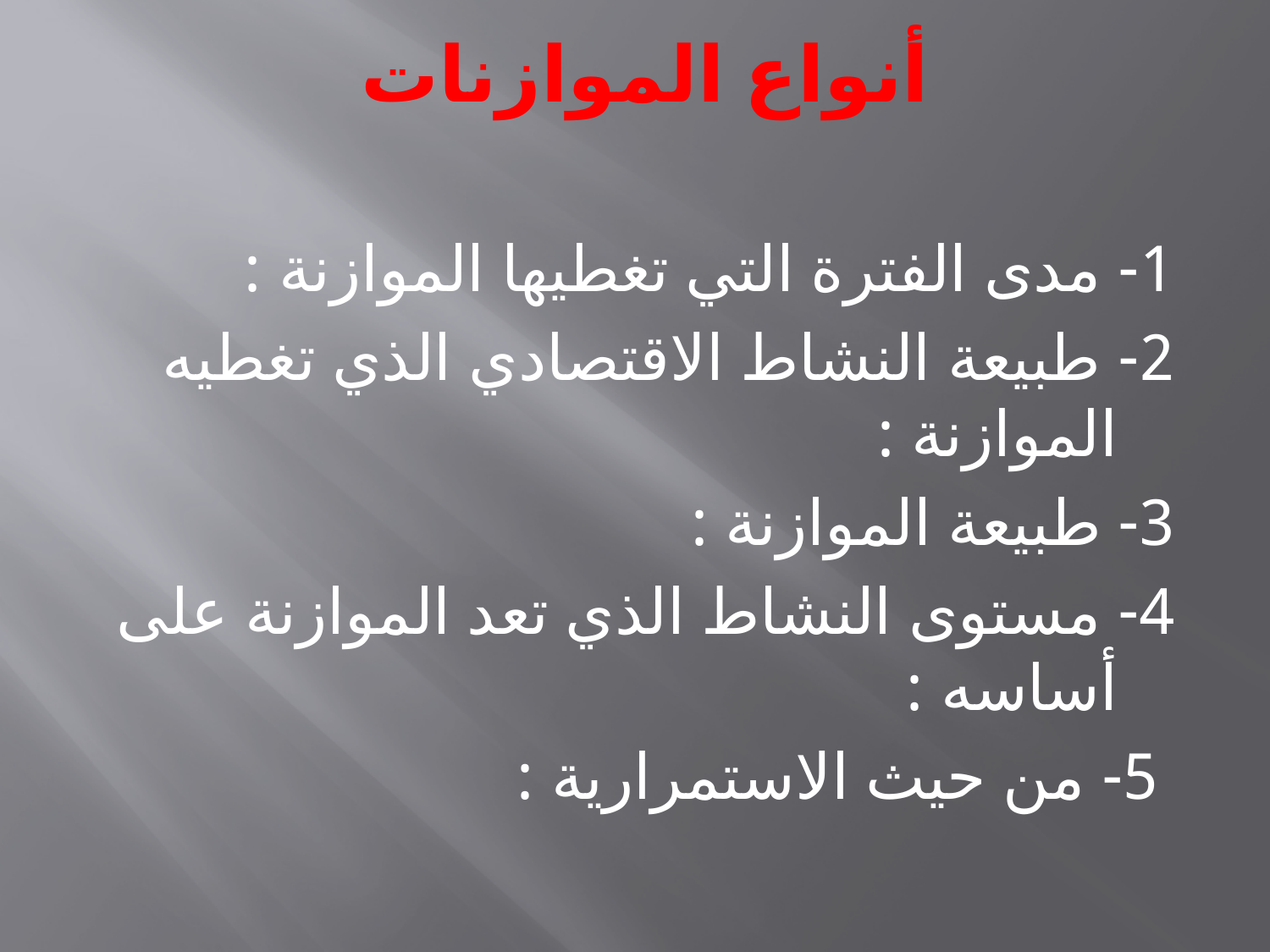

# أنواع الموازنات
1- مدى الفترة التي تغطيها الموازنة :
2- طبيعة النشاط الاقتصادي الذي تغطيه الموازنة :
3- طبيعة الموازنة :
4- مستوى النشاط الذي تعد الموازنة على أساسه :
 5- من حيث الاستمرارية :